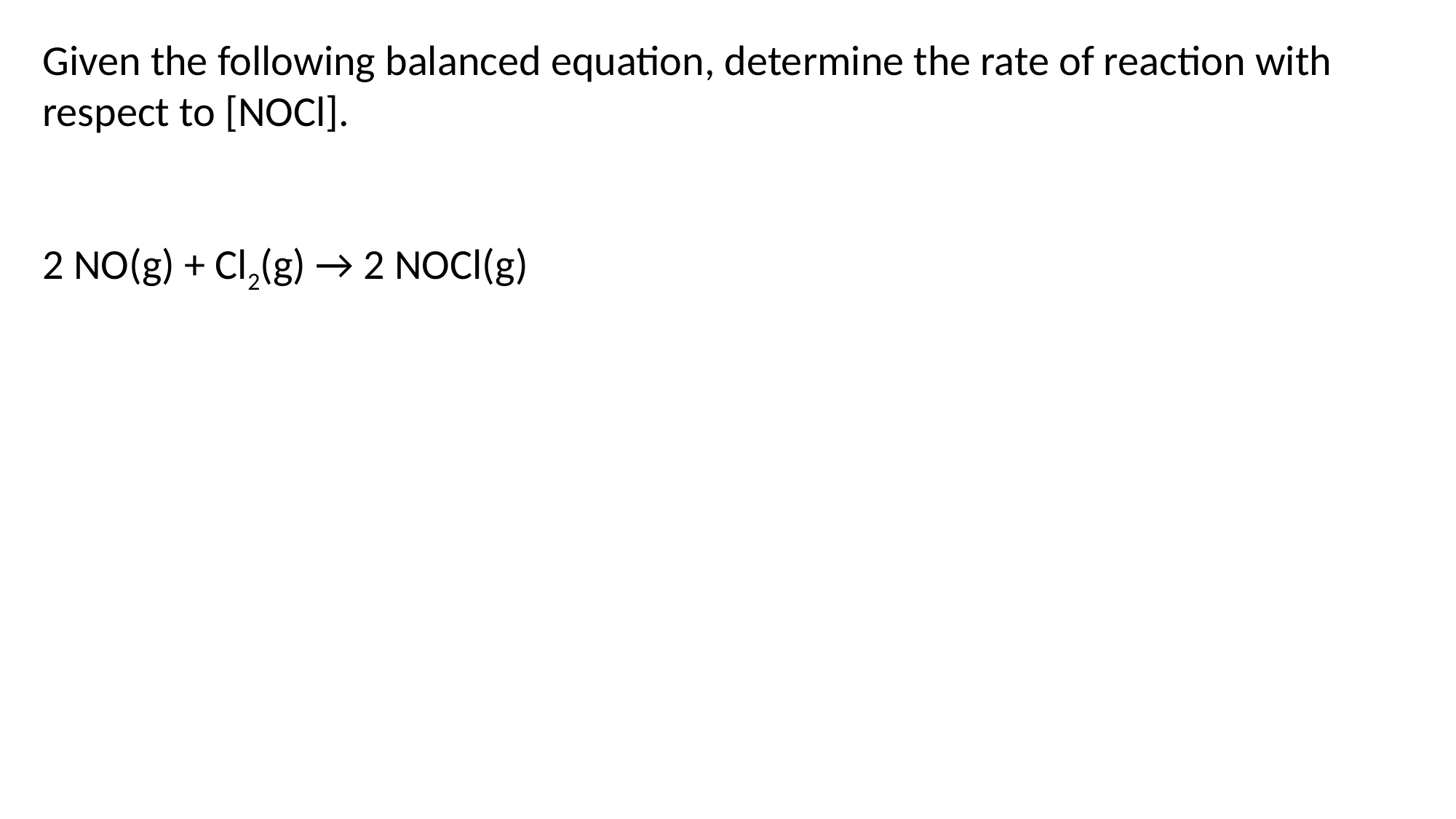

Given the following balanced equation, determine the rate of reaction with respect to [NOCl].

2 NO(g) + Cl2(g) → 2 NOCl(g)